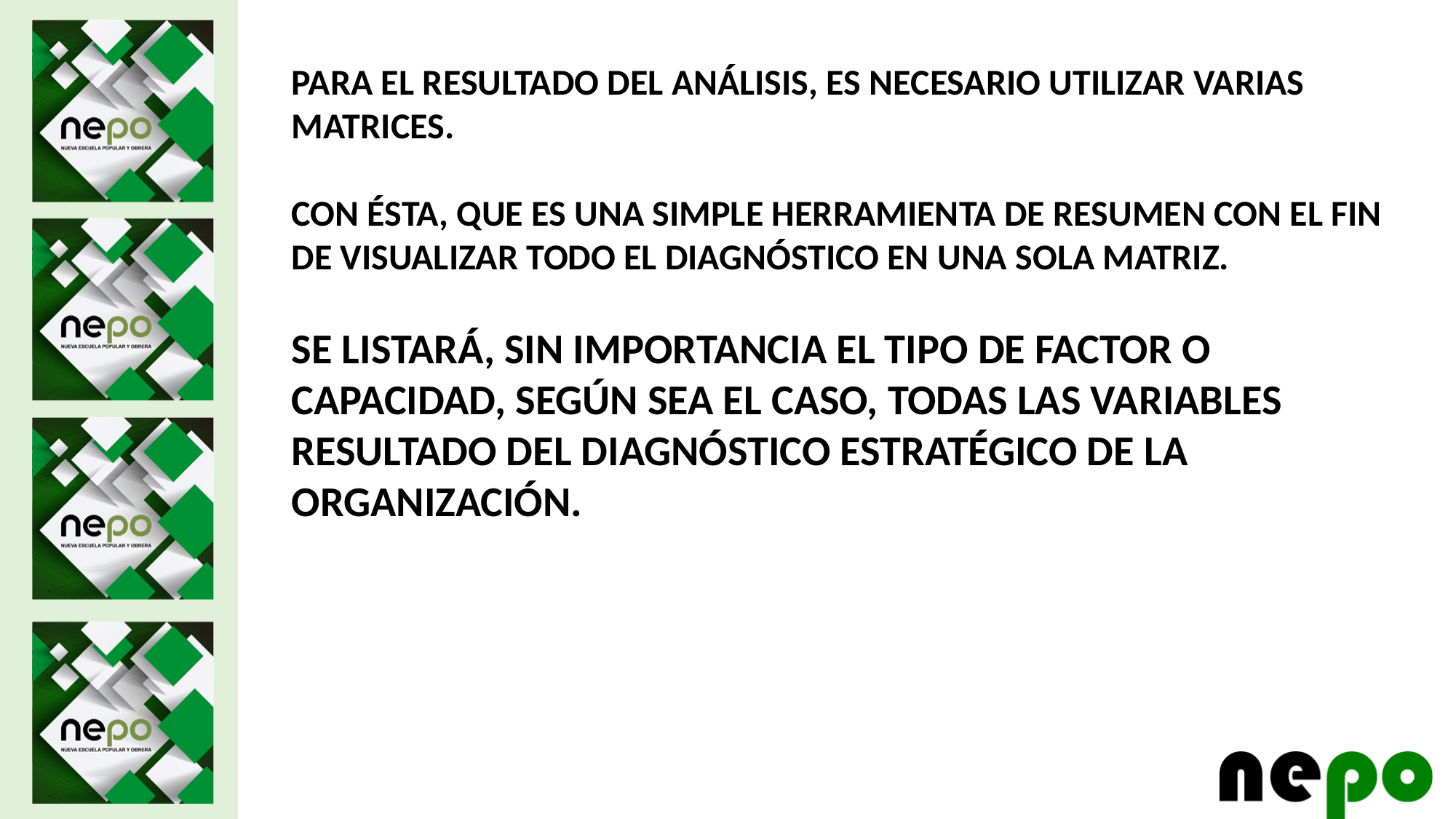

PARA EL RESULTADO DEL ANÁLISIS, ES NECESARIO UTILIZAR VARIAS MATRICES.

CON ÉSTA, QUE ES UNA SIMPLE HERRAMIENTA DE RESUMEN CON EL FIN DE VISUALIZAR TODO EL DIAGNÓSTICO EN UNA SOLA MATRIZ.

SE LISTARÁ, SIN IMPORTANCIA EL TIPO DE FACTOR O CAPACIDAD, SEGÚN SEA EL CASO, TODAS LAS VARIABLES RESULTADO DEL DIAGNÓSTICO ESTRATÉGICO DE LA ORGANIZACIÓN.